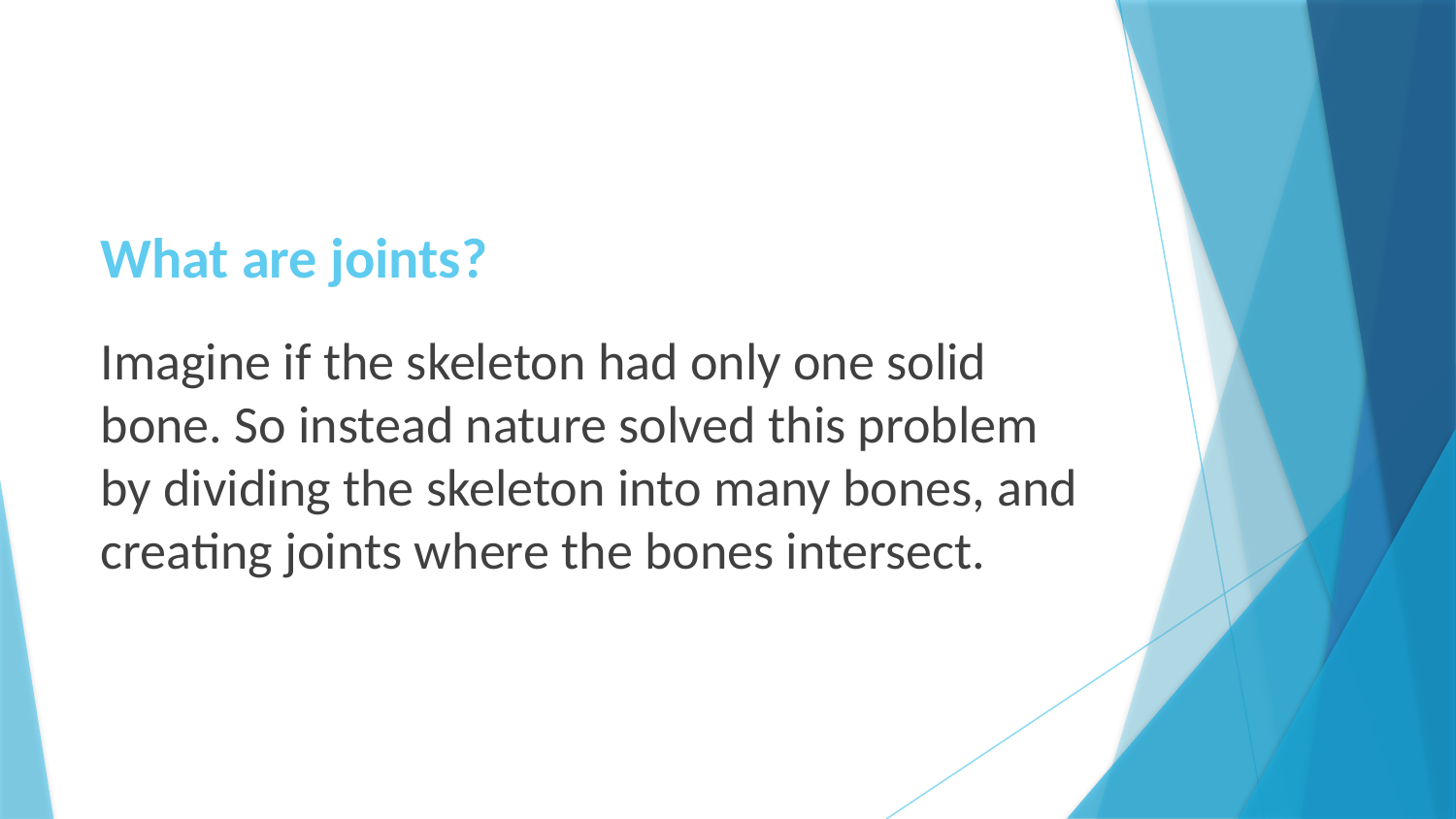

# What are joints?
Imagine if the skeleton had only one solid bone. So instead nature solved this problem by dividing the skeleton into many bones, and creating joints where the bones intersect.